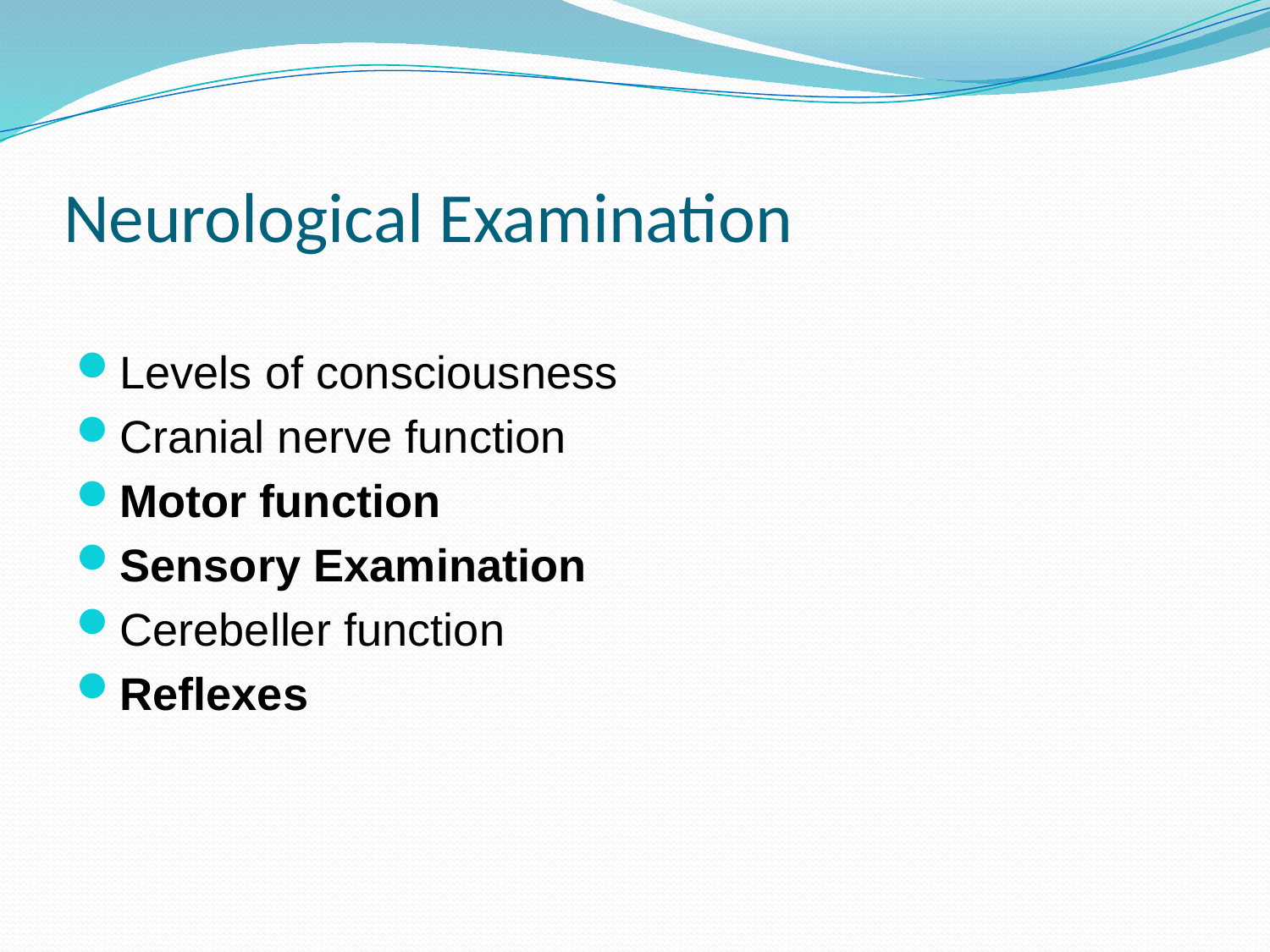

# Neurological Examination

Levels of consciousness
Cranial nerve function
Motor function
Sensory Examination
Cerebeller function
Reflexes